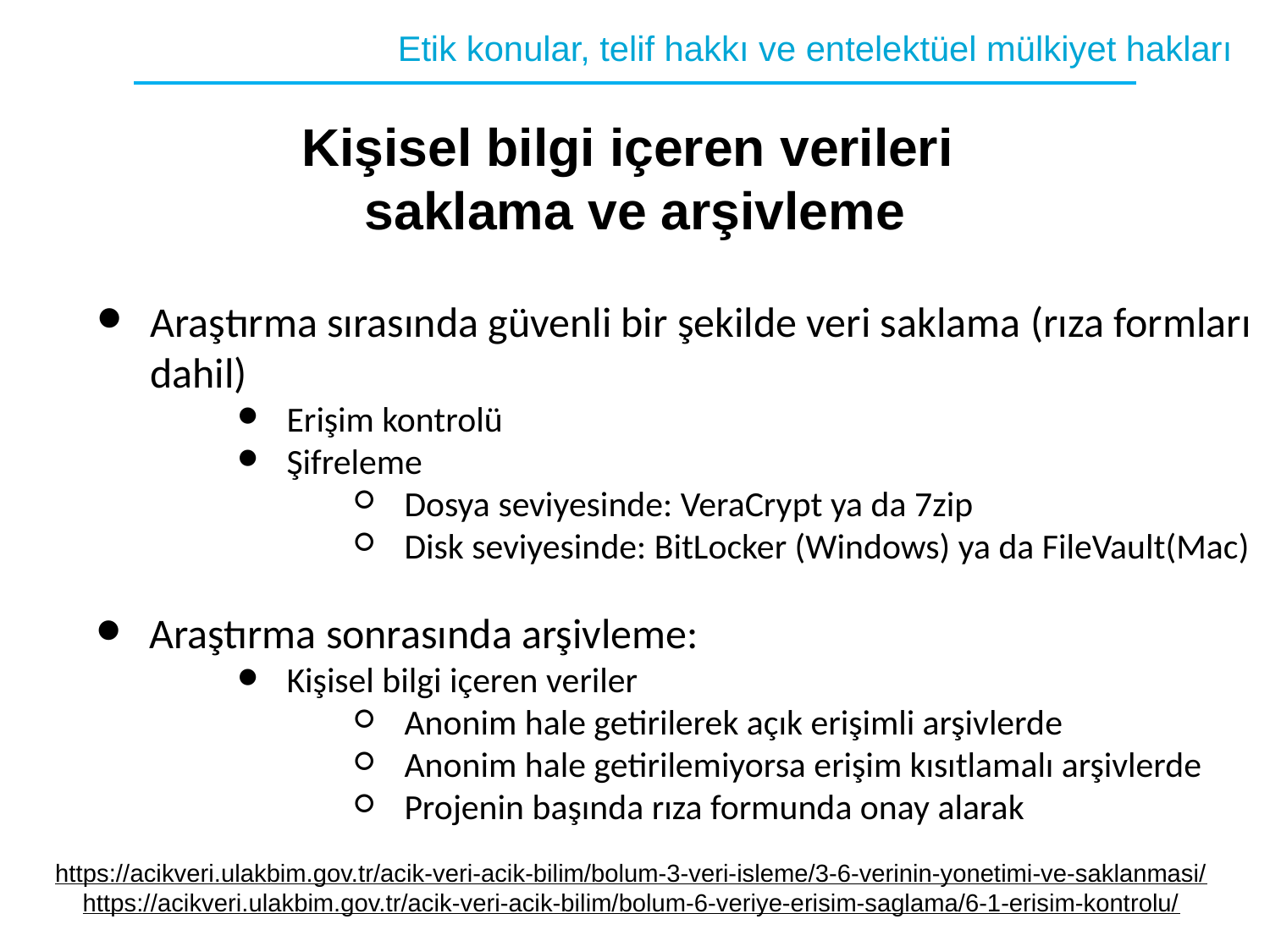

Etik konular, telif hakkı ve entelektüel mülkiyet hakları
# Kişisel bilgi içeren verileri
saklama ve arşivleme

Araştırma sırasında güvenli bir şekilde veri saklama (rıza formları dahil)
Erişim kontrolü
Şifreleme
Dosya seviyesinde: VeraCrypt ya da 7zip
Disk seviyesinde: BitLocker (Windows) ya da FileVault(Mac)

Araştırma sonrasında arşivleme:
Kişisel bilgi içeren veriler
Anonim hale getirilerek açık erişimli arşivlerde
Anonim hale getirilemiyorsa erişim kısıtlamalı arşivlerde
Projenin başında rıza formunda onay alarak

https://acikveri.ulakbim.gov.tr/acik-veri-acik-bilim/bolum-3-veri-isleme/3-6-verinin-yonetimi-ve-saklanmasi/
https://acikveri.ulakbim.gov.tr/acik-veri-acik-bilim/bolum-6-veriye-erisim-saglama/6-1-erisim-kontrolu/